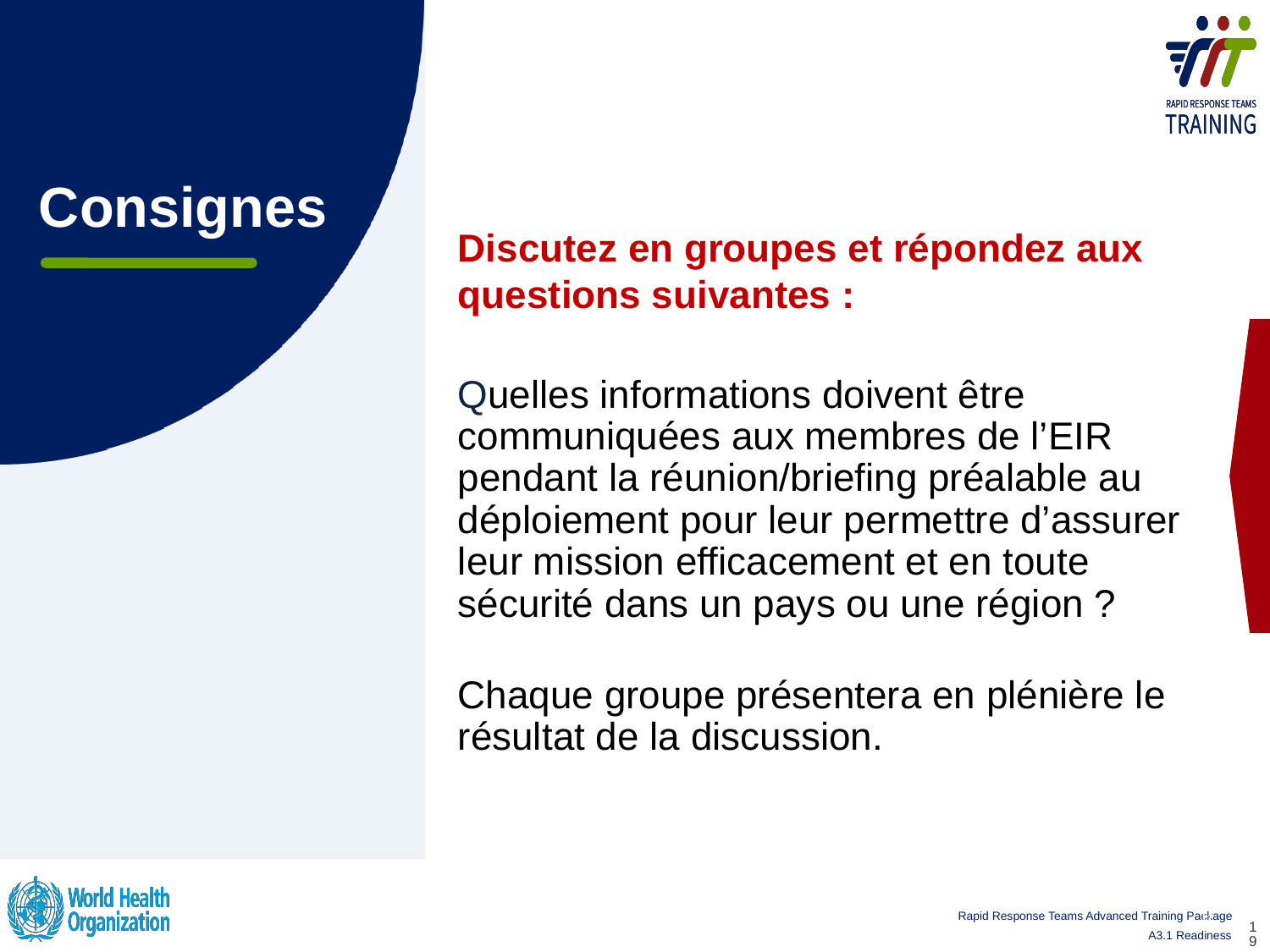

# Consignes

Discutez en groupes et répondez aux questions suivantes :

Quelles informations doivent être communiquées aux membres de l’EIR pendant la réunion/briefing préalable au déploiement pour leur permettre d’assurer leur mission efficacement et en toute sécurité dans un pays ou une région ?

Chaque groupe présentera en plénière le résultat de la discussion.

19